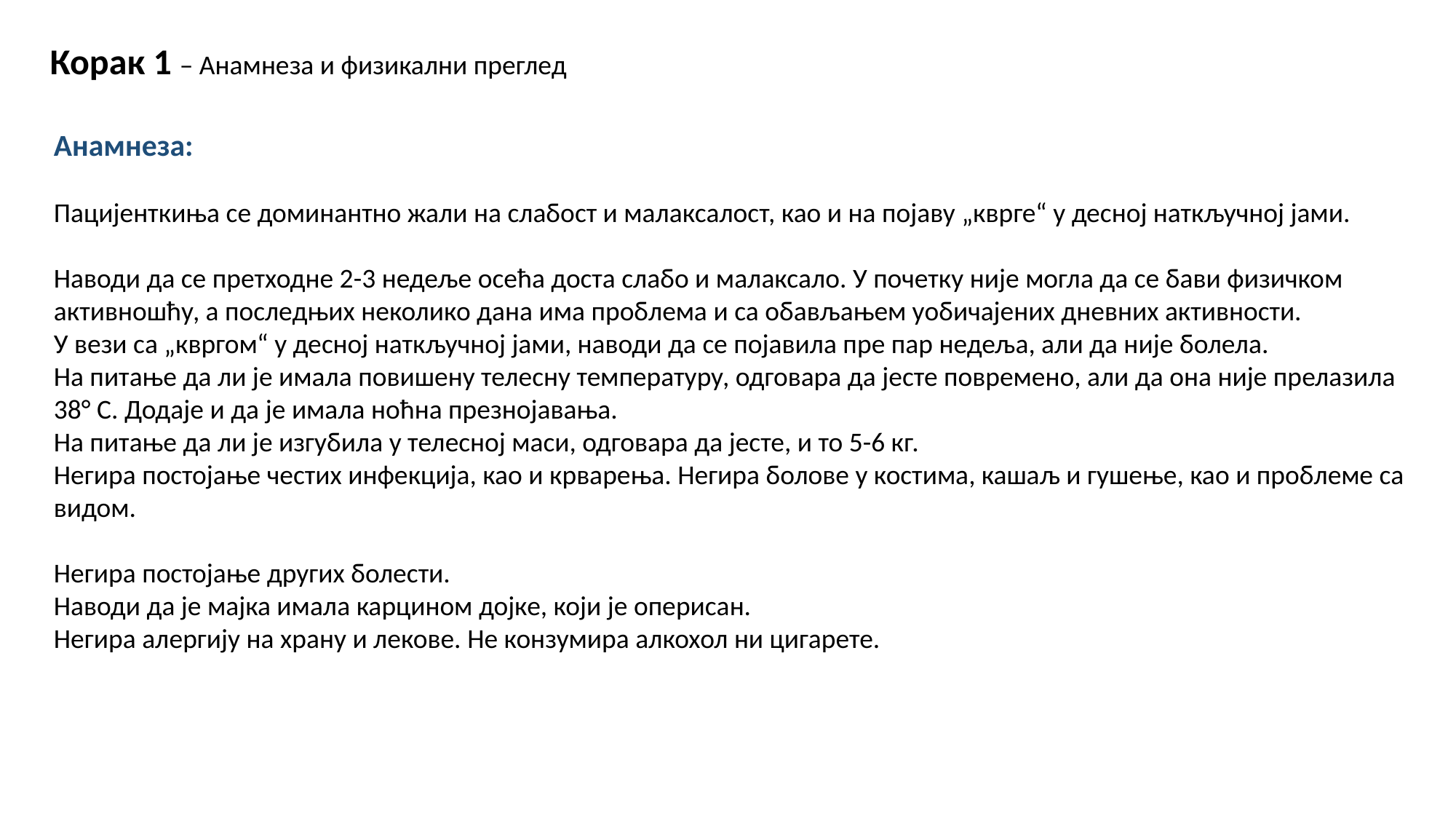

Корак 1 – Анамнеза и физикални преглед
Анамнеза:

Пацијенткиња се доминантно жали на слабост и малаксалост, као и на појаву „кврге“ у десној наткључној јами.

Наводи да се претходне 2-3 недеље осећа доста слабо и малаксало. У почетку није могла да се бави физичком
активношћу, а последњих неколико дана има проблема и са обављањем уобичајених дневних активности.
У вези са „квргом“ у десној наткључној јами, наводи да се појавила пре пар недеља, али да није болела.
На питање да ли је имала повишену телесну температуру, одговара да јесте повремено, али да она није прелазила
38° С. Додаје и да је имала ноћна презнојавања.
На питање да ли је изгубила у телесној маси, одговара да јесте, и то 5-6 кг.
Негира постојање честих инфекција, као и крварења. Негира болове у костима, кашаљ и гушење, као и проблеме са
видом.

Негира постојање других болести.
Наводи да је мајка имала карцином дојке, који је оперисан.
Негира алергију на храну и лекове. Не конзумира алкохол ни цигарете.